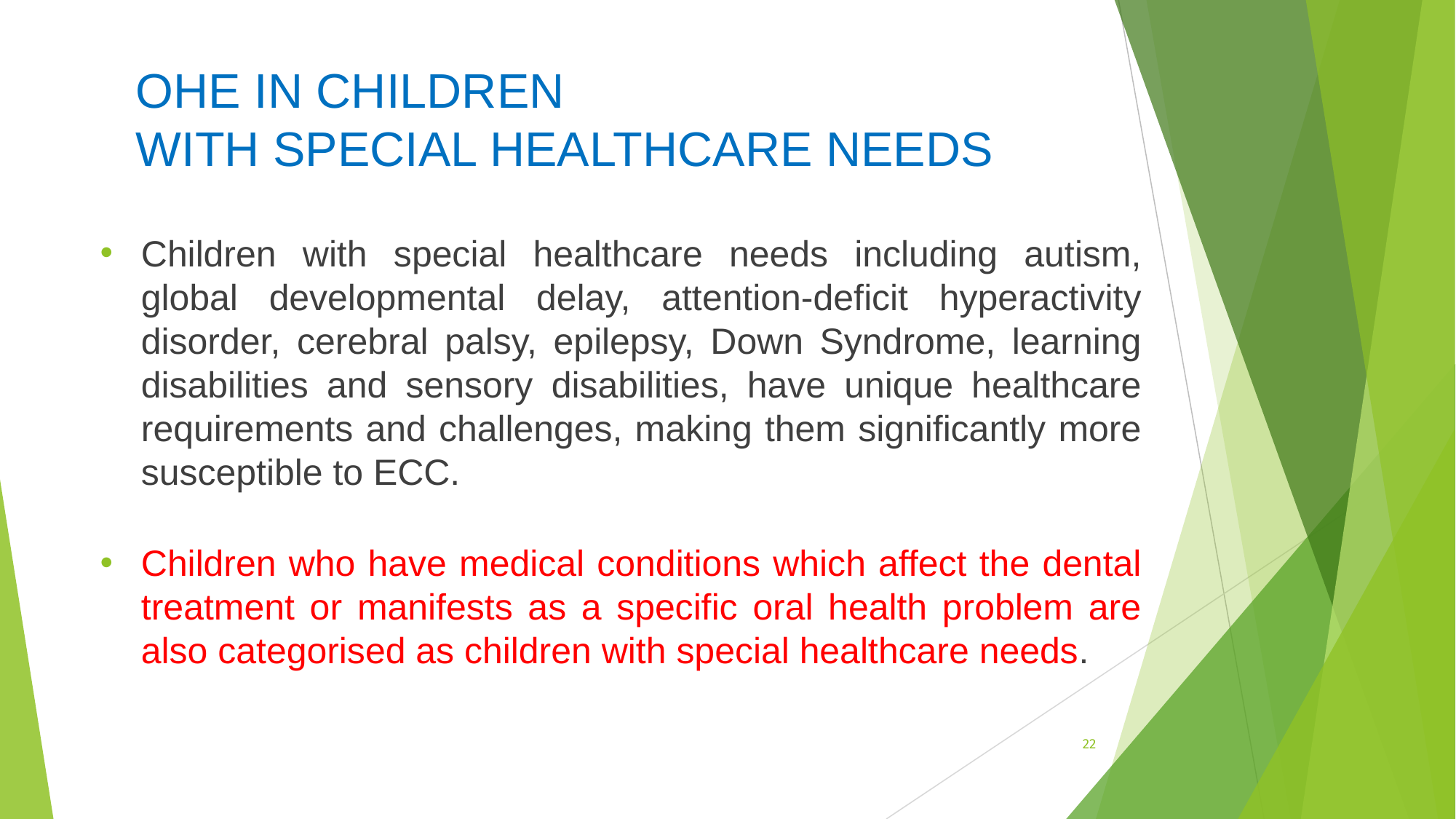

# OHE IN CHILDREN WITH SPECIAL HEALTHCARE NEEDS
Children with special healthcare needs including autism, global developmental delay, attention-deficit hyperactivity disorder, cerebral palsy, epilepsy, Down Syndrome, learning disabilities and sensory disabilities, have unique healthcare requirements and challenges, making them significantly more susceptible to ECC.

Children who have medical conditions which affect the dental treatment or manifests as a specific oral health problem are also categorised as children with special healthcare needs.

22